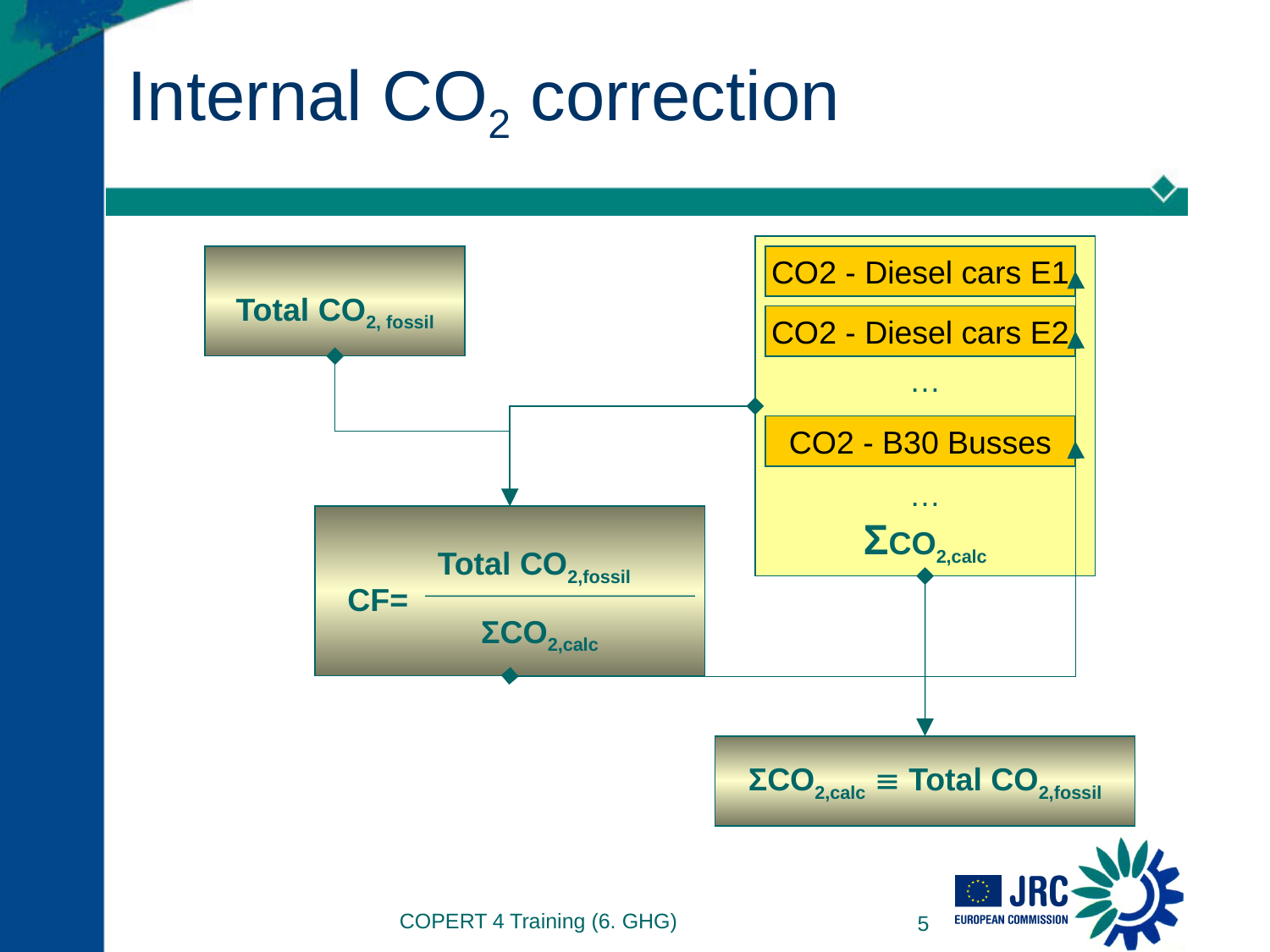

# Internal CO2 correction

…

…
ΣCO2,calc
Total CO2, fossil
CO2 - Diesel cars E1
CO2 - Diesel cars E2
CO2 - B30 Busses

Total CO2,fossil
CF=
ΣCO2,calc

ΣCO2,calc ≡ Total CO2,fossil
COPERT 4 Training (6. GHG)
5